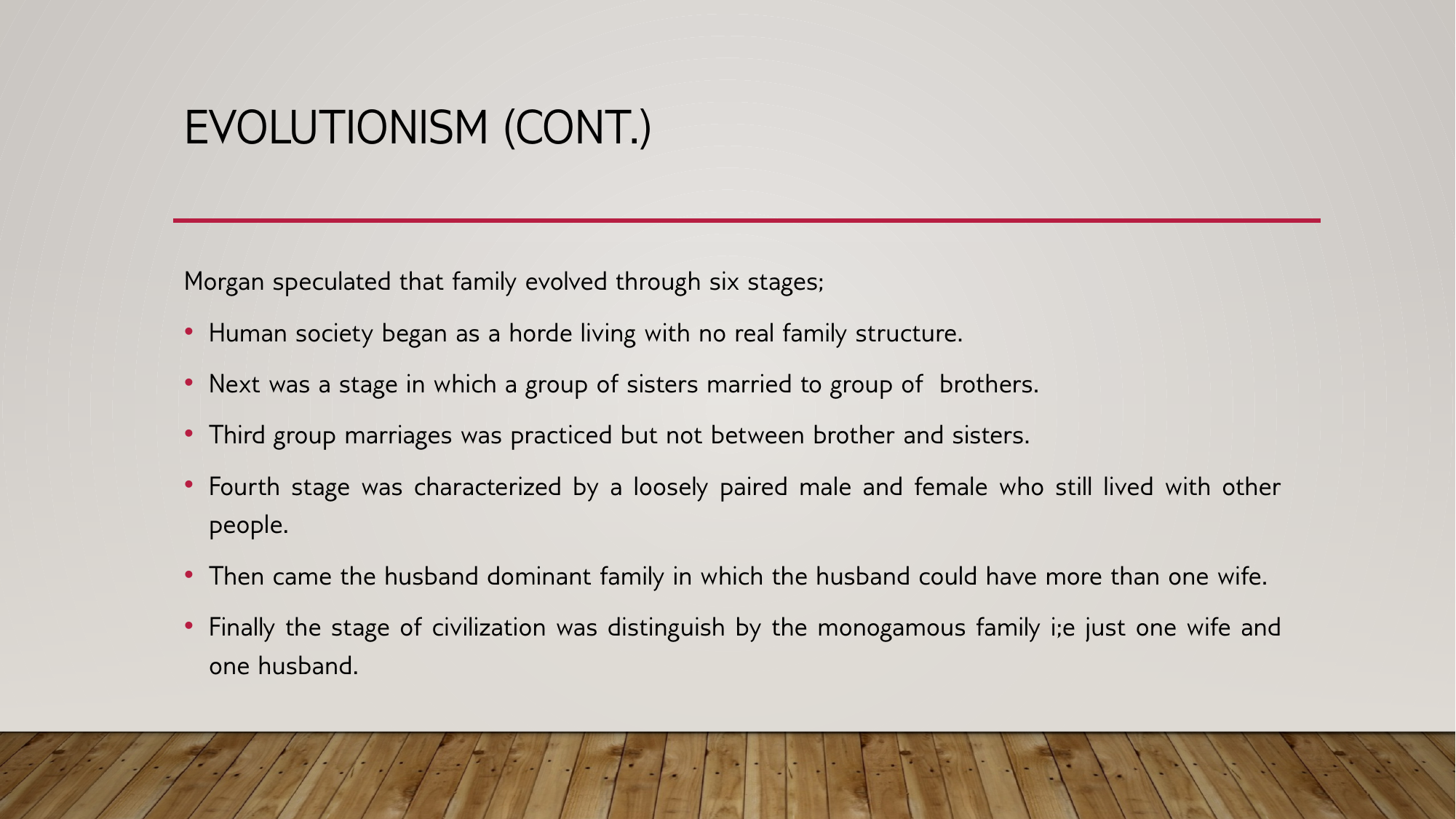

# Evolutionism (Cont.)
Morgan speculated that family evolved through six stages;
Human society began as a horde living with no real family structure.
Next was a stage in which a group of sisters married to group of  brothers.
Third group marriages was practiced but not between brother and sisters.
Fourth stage was characterized by a loosely paired male and female who still lived with other people.
Then came the husband dominant family in which the husband could have more than one wife.
Finally the stage of civilization was distinguish by the monogamous family i;e just one wife and one husband.